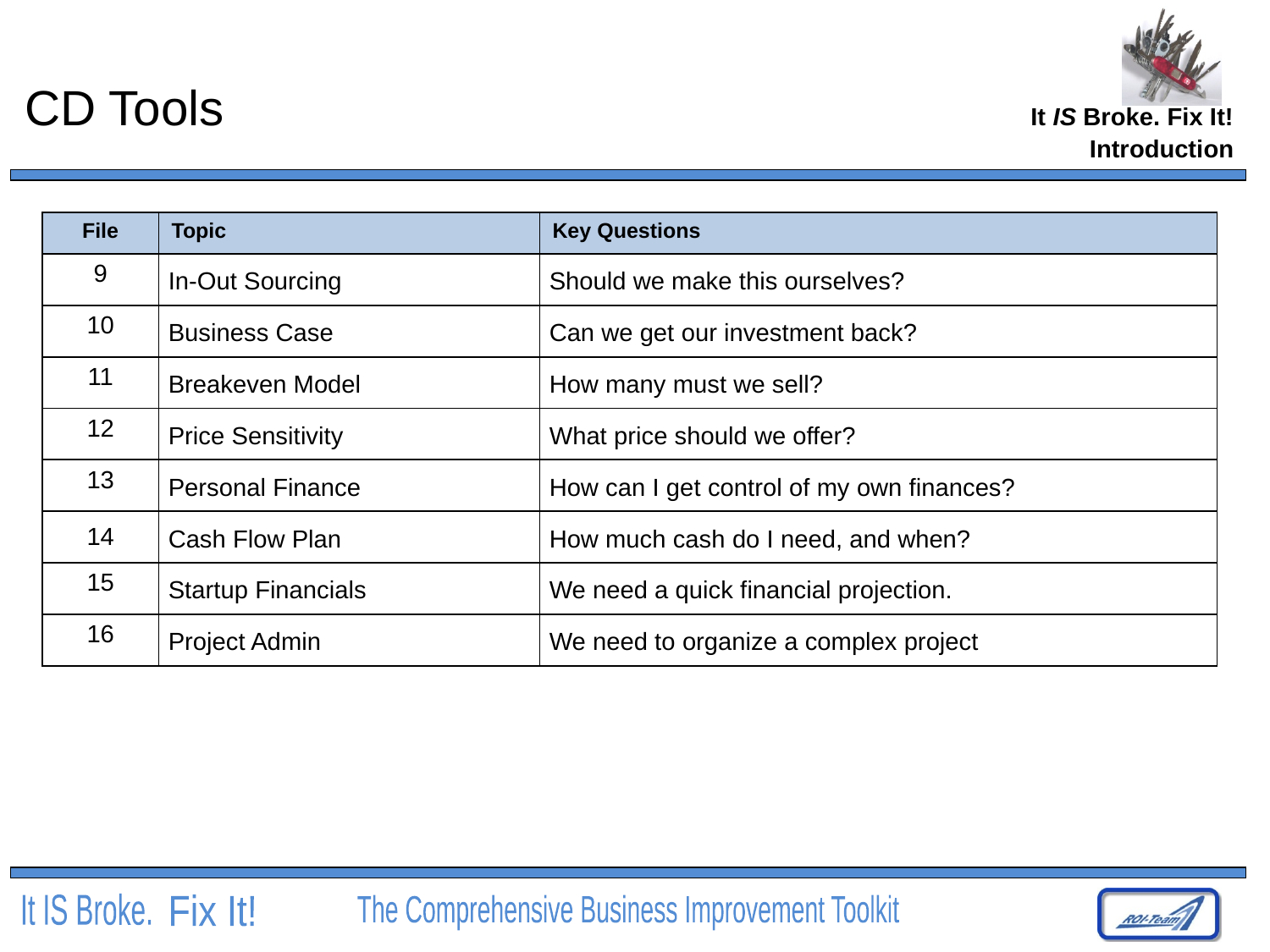

# CD Tools
Introduction
| File | Topic | Key Questions |
| --- | --- | --- |
| 9 | In-Out Sourcing | Should we make this ourselves? |
| 10 | Business Case | Can we get our investment back? |
| 11 | Breakeven Model | How many must we sell? |
| 12 | Price Sensitivity | What price should we offer? |
| 13 | Personal Finance | How can I get control of my own finances? |
| 14 | Cash Flow Plan | How much cash do I need, and when? |
| 15 | Startup Financials | We need a quick financial projection. |
| 16 | Project Admin | We need to organize a complex project |